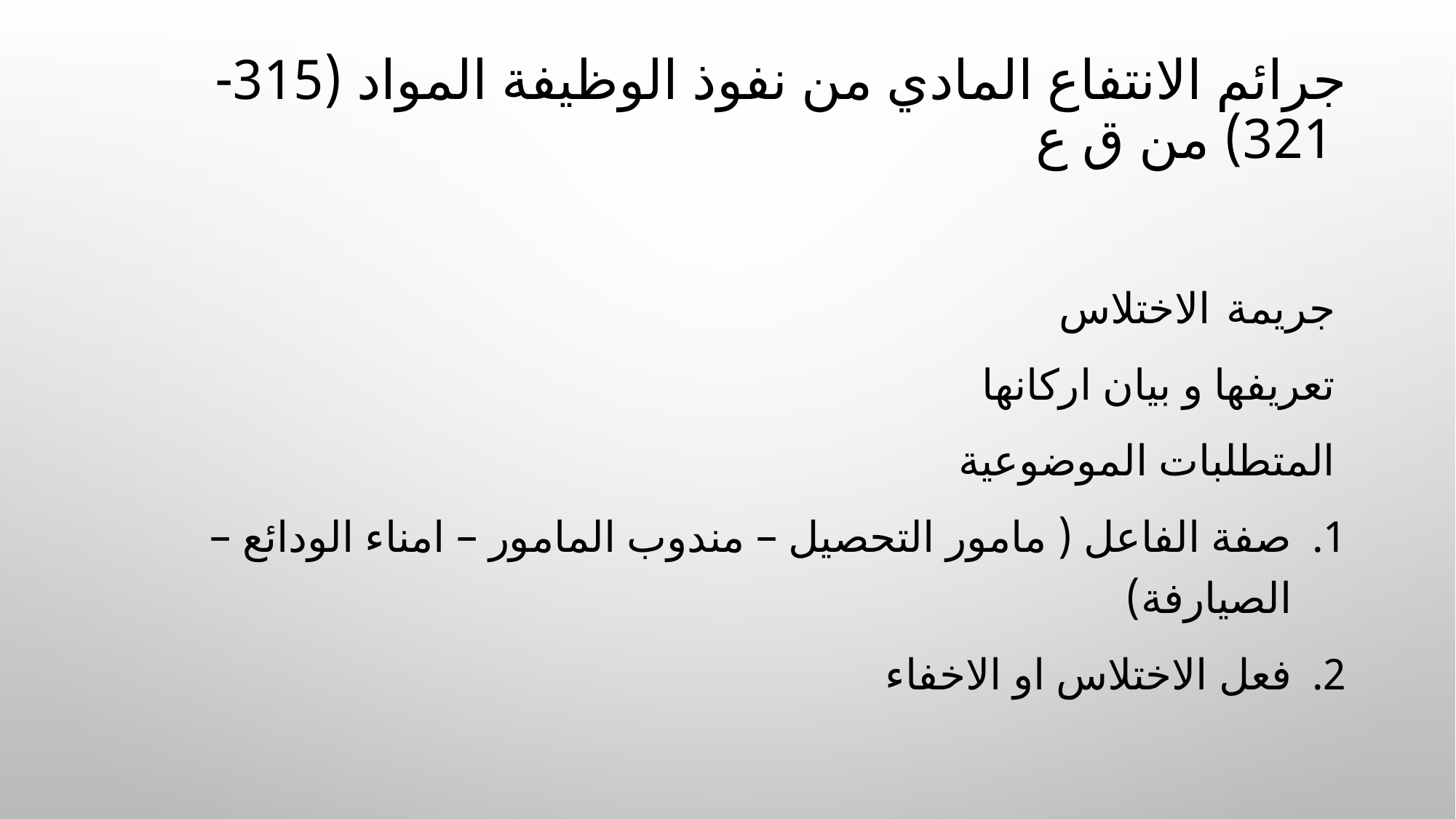

# جرائم الانتفاع المادي من نفوذ الوظيفة المواد (315-321) من ق ع
جريمة  الاختلاس
تعريفها و بيان اركانها
المتطلبات الموضوعية
صفة الفاعل ( مامور التحصيل – مندوب المامور – امناء الودائع – الصيارفة)
فعل الاختلاس او الاخفاء